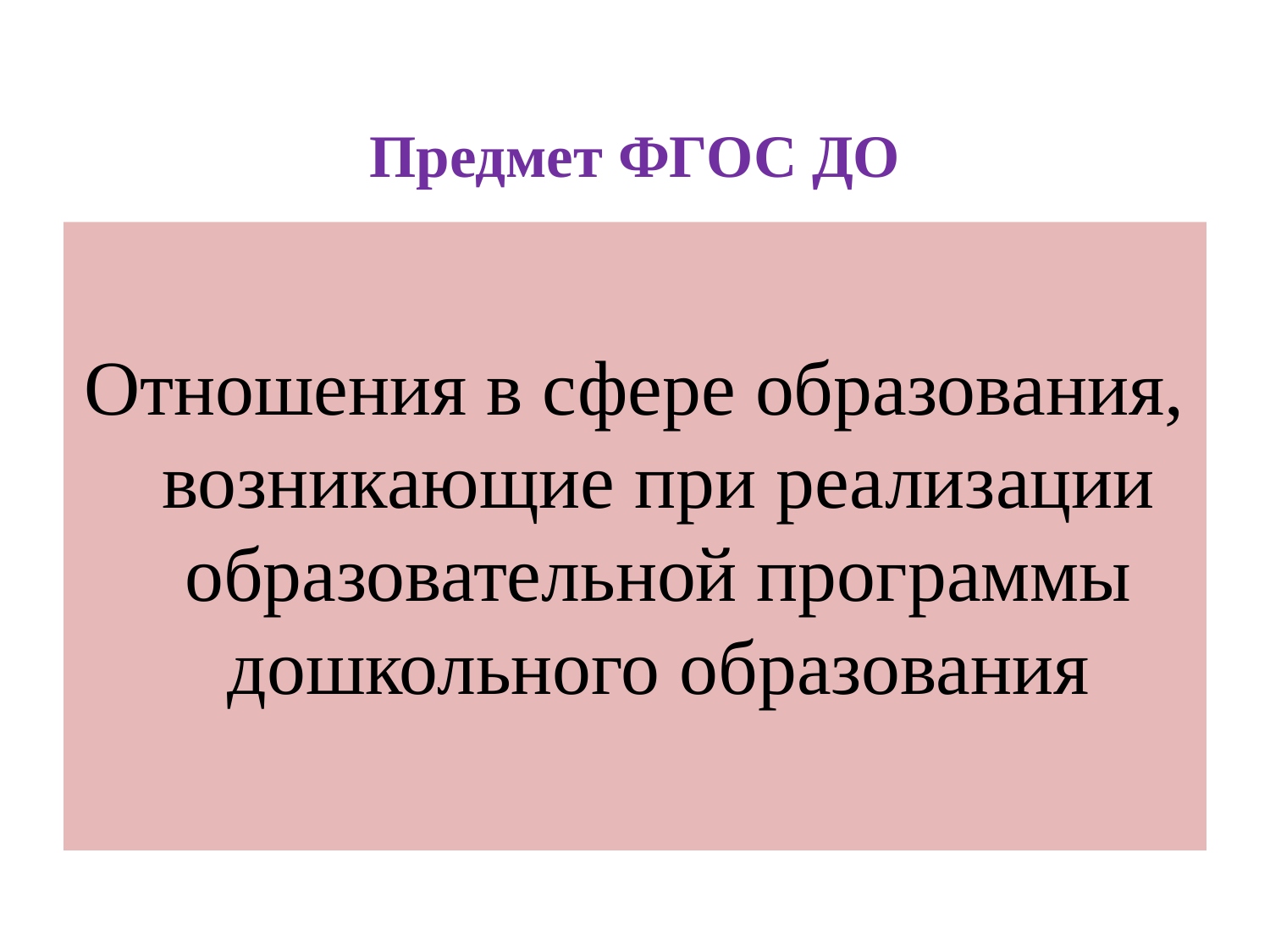

# Предмет ФГОС ДО

Отношения в сфере образования, возникающие при реализации образовательной программы дошкольного образования